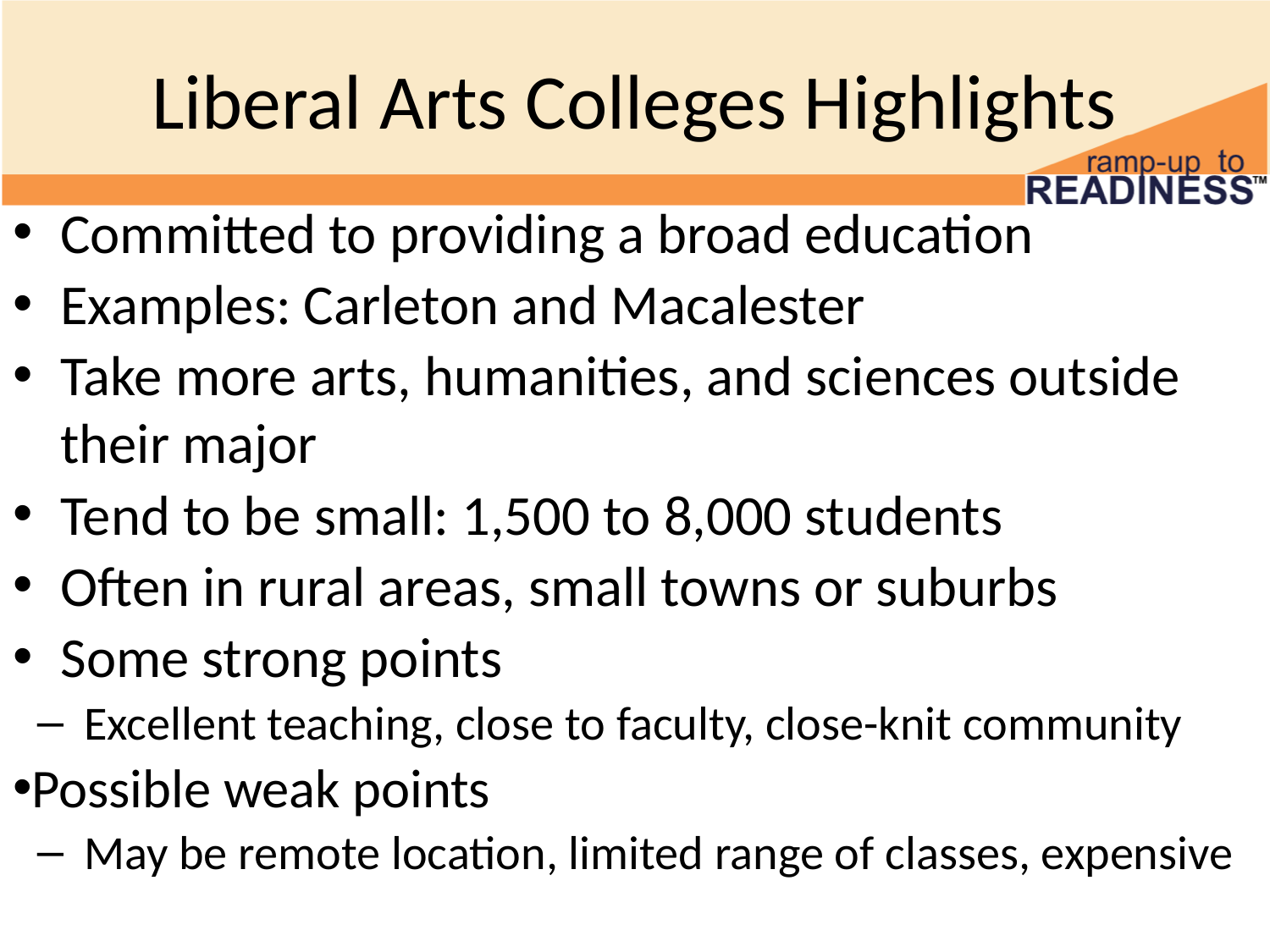

# Liberal Arts Colleges Highlights
Committed to providing a broad education
Examples: Carleton and Macalester
Take more arts, humanities, and sciences outside their major
Tend to be small: 1,500 to 8,000 students
Often in rural areas, small towns or suburbs
Some strong points
Excellent teaching, close to faculty, close-knit community
Possible weak points
May be remote location, limited range of classes, expensive